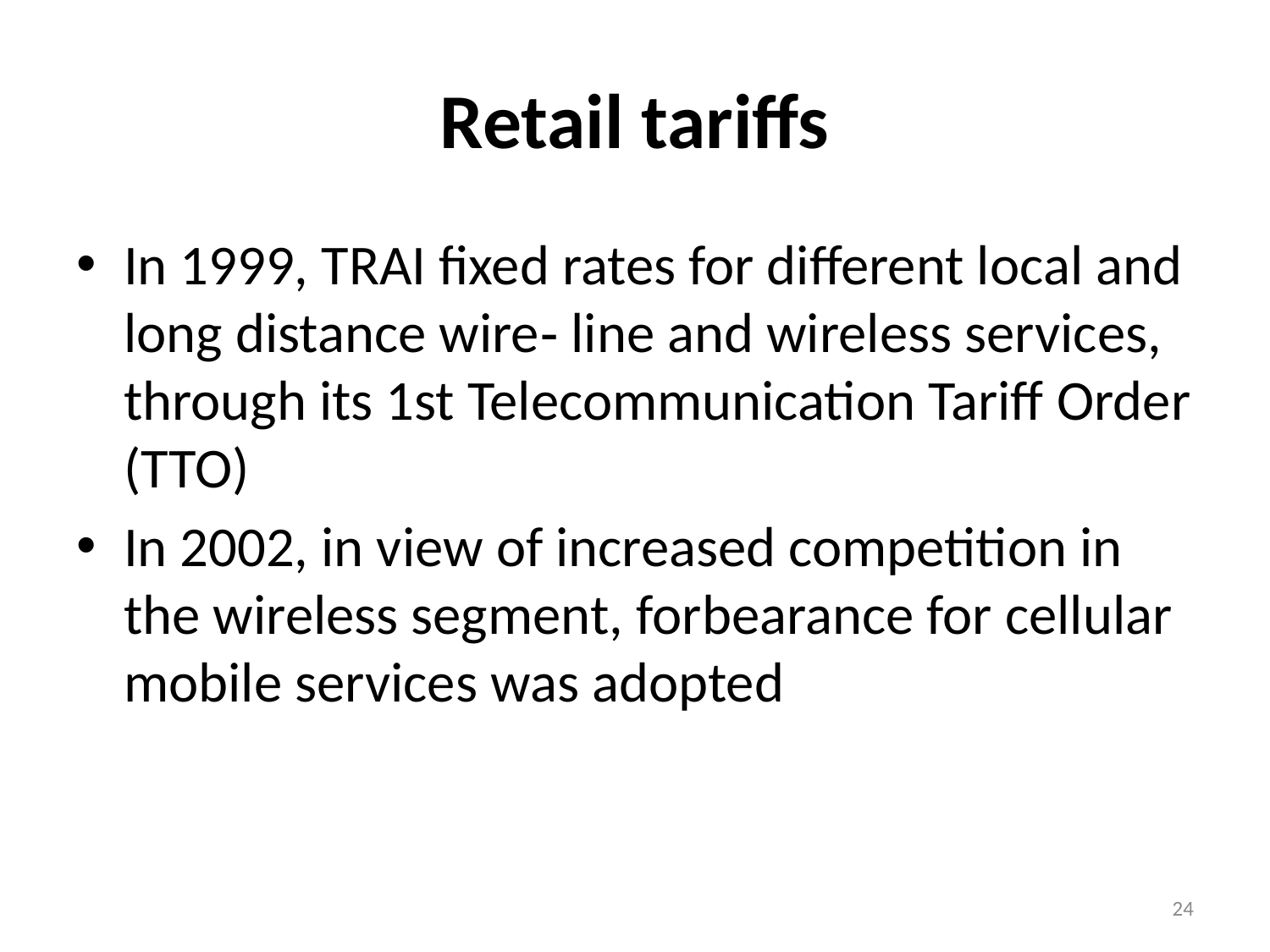

# Retail tariffs
In 1999, TRAI fixed rates for different local and long distance wire‑ line and wireless services, through its 1st Telecommunication Tariff Order (TTO)
In 2002, in view of increased competition in the wireless segment, forbearance for cellular mobile services was adopted

24